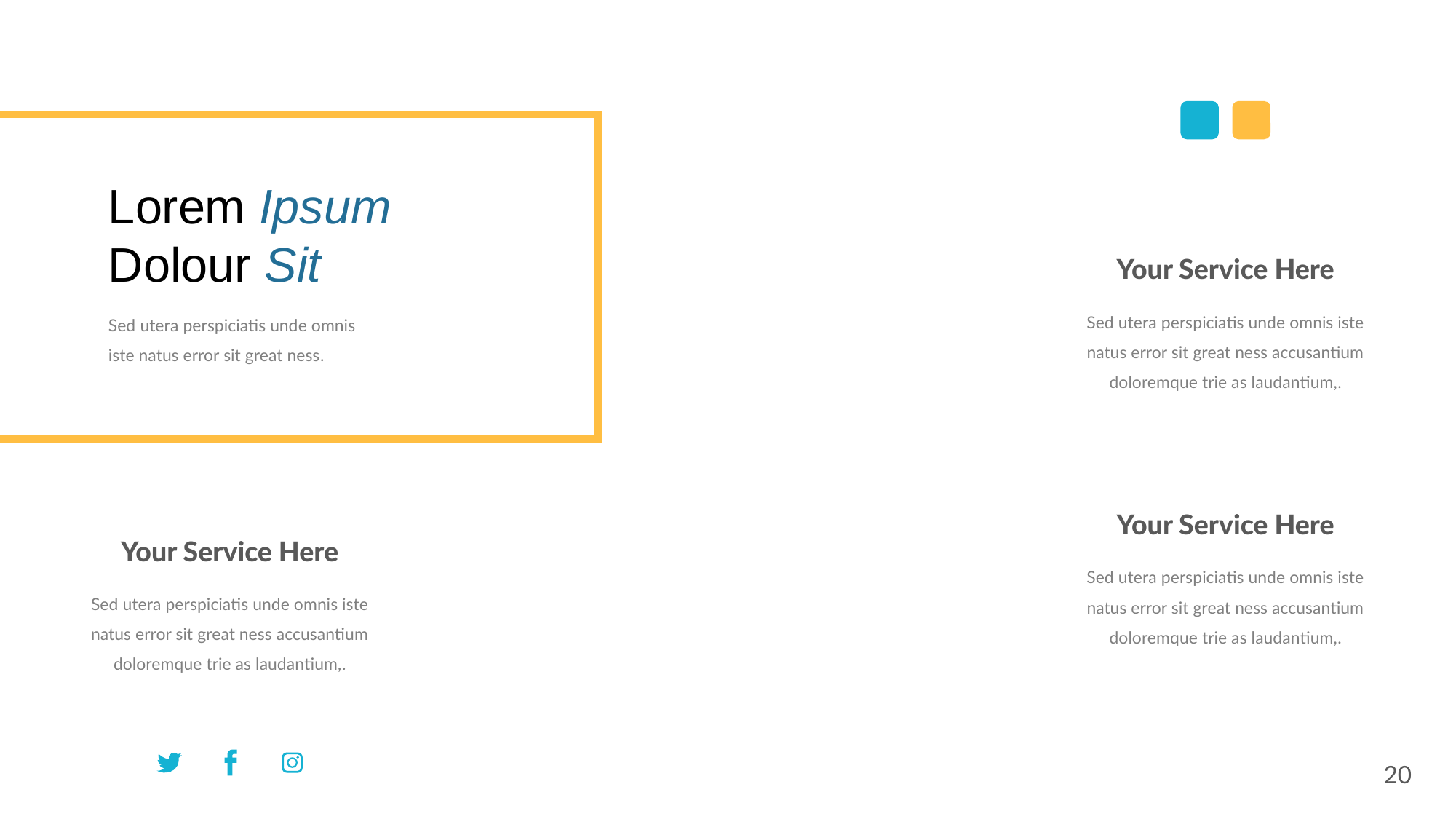

Lorem Ipsum Dolour Sit
Your Service Here
Sed utera perspiciatis unde omnis iste natus error sit great ness accusantium doloremque trie as laudantium,.
Sed utera perspiciatis unde omnis iste natus error sit great ness.
Your Service Here
Your Service Here
Sed utera perspiciatis unde omnis iste natus error sit great ness accusantium doloremque trie as laudantium,.
Sed utera perspiciatis unde omnis iste natus error sit great ness accusantium doloremque trie as laudantium,.